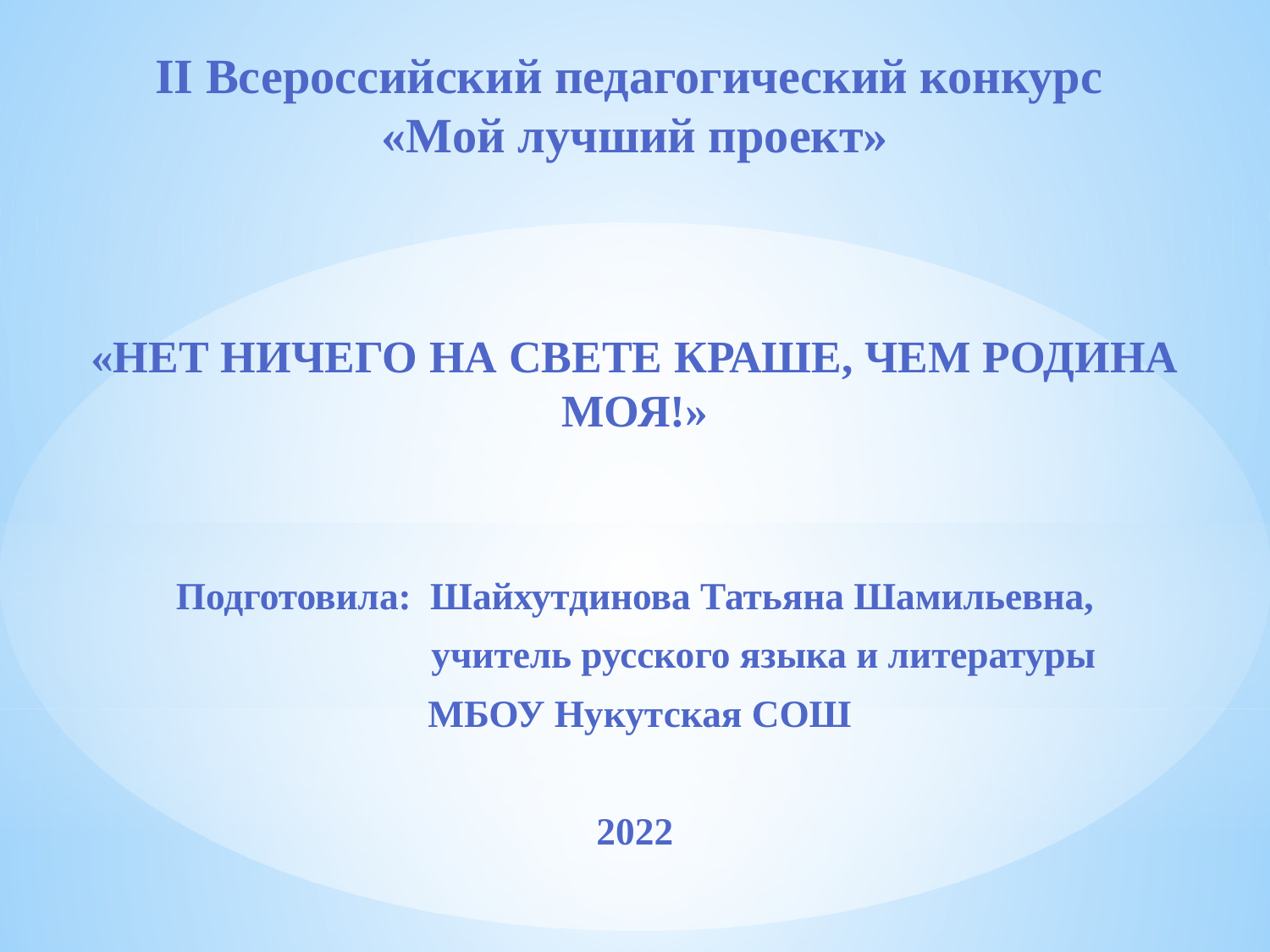

# II Всероссийский педагогический конкурс «Мой лучший проект»

«НЕТ НИЧЕГО НА СВЕТЕ КРАШЕ, ЧЕМ РОДИНА МОЯ!»

Подготовила:  Шайхутдинова Татьяна Шамильевна,
                           учитель русского языка и литературы
 МБОУ Нукутская СОШ

2022